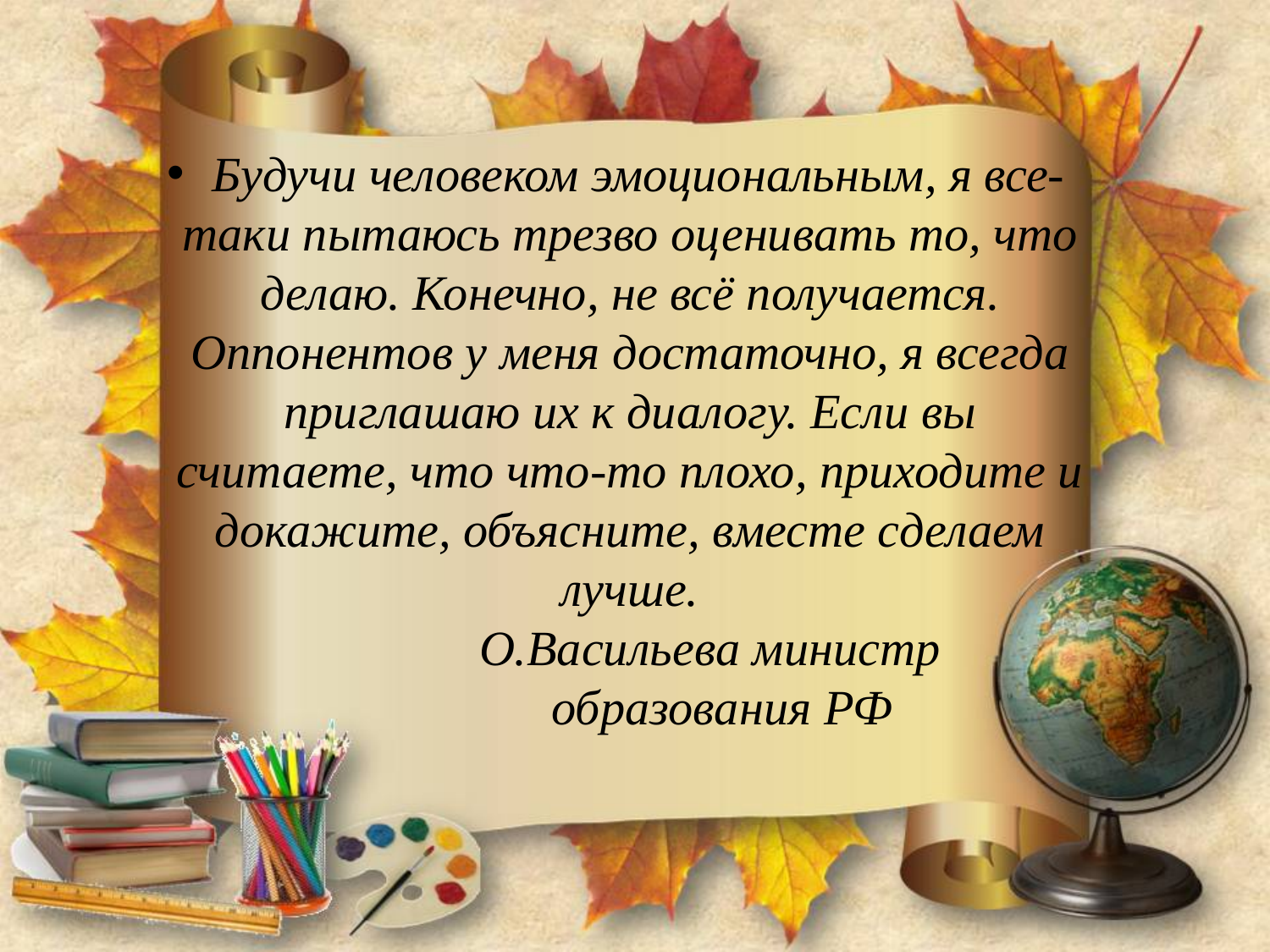

Будучи человеком эмоциональным, я все-таки пытаюсь трезво оценивать то, что делаю. Конечно, не всё получается. Оппонентов у меня достаточно, я всегда приглашаю их к диалогу. Если вы считаете, что что-то плохо, приходите и докажите, объясните, вместе сделаем лучше.
              О.Васильева министр
               образования РФ